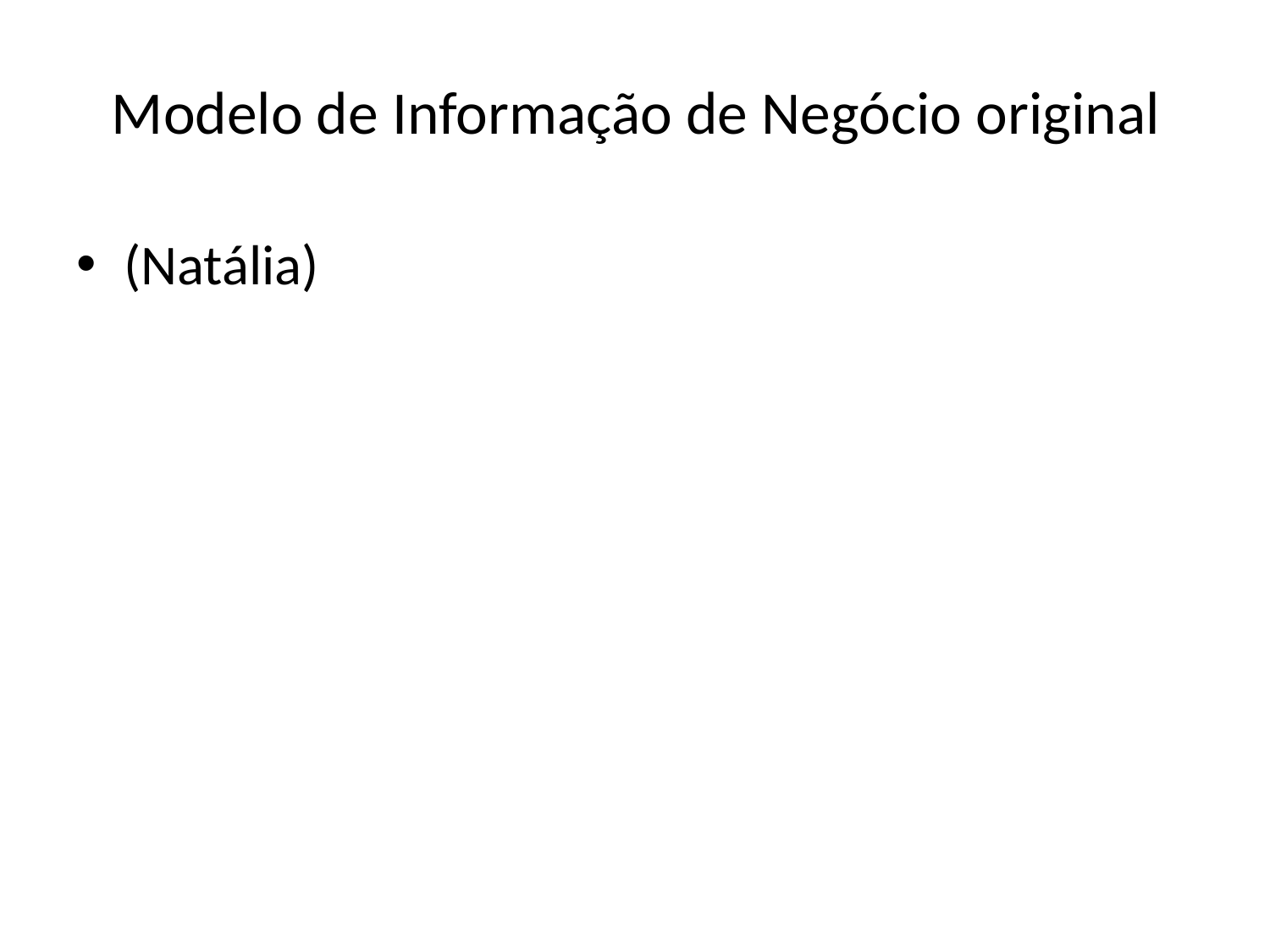

# Modelo de Informação de Negócio original
(Natália)